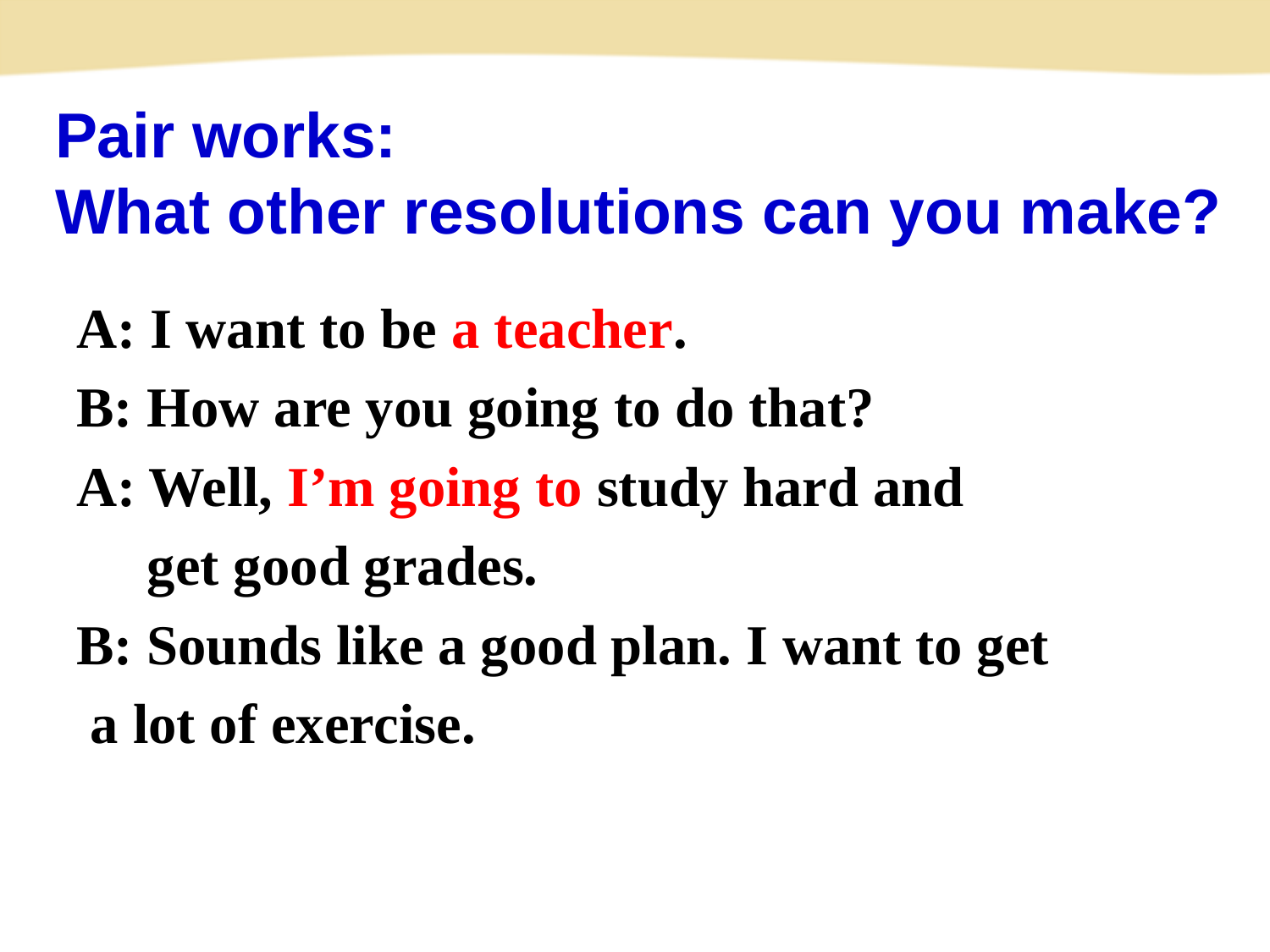

# Pair works: What other resolutions can you make?
A: I want to be a teacher.
B: How are you going to do that?
A: Well, I’m going to study hard and
     get good grades.
B: Sounds like a good plan. I want to get
 a lot of exercise.